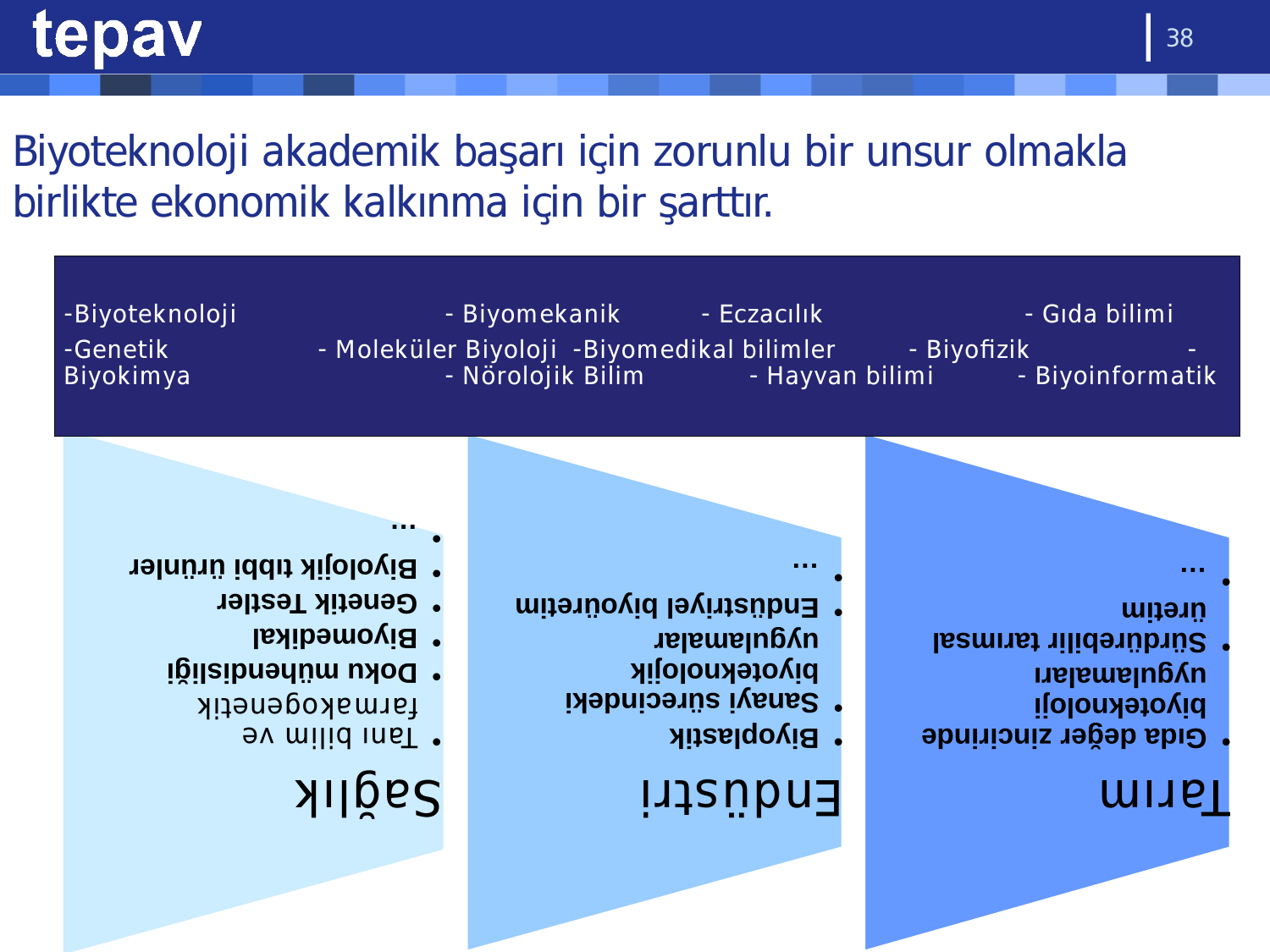

38
# Biyoteknoloji akademik başarı için zorunlu bir unsur olmakla birlikte ekonomik kalkınma için bir şarttır.

-Biyoteknoloji		- Biyomekanik           - Eczacılık      	          - Gıda bilimi
-Genetik		- Moleküler Biyoloji  -Biyomedikal bilimler          - Biyofizik	               -Biyokimya 		- Nörolojik Bilim	       - Hayvan bilimi	         - Biyoinformatik
Sağlık
Tanı bilim ve farmakogenetik
Doku mühendisliği
Biyomedikal
Genetik Testler
Biyolojik tıbbi ürünler
…
Endüstri
Biyoplastik
Sanayi sürecindeki biyoteknolojik uygulamalar
Endüstriyel biyoüretim
…
Tarım
Gıda değer zincirinde biyoteknoloji uygulamaları
Sürdürebilir tarımsal üretim
…